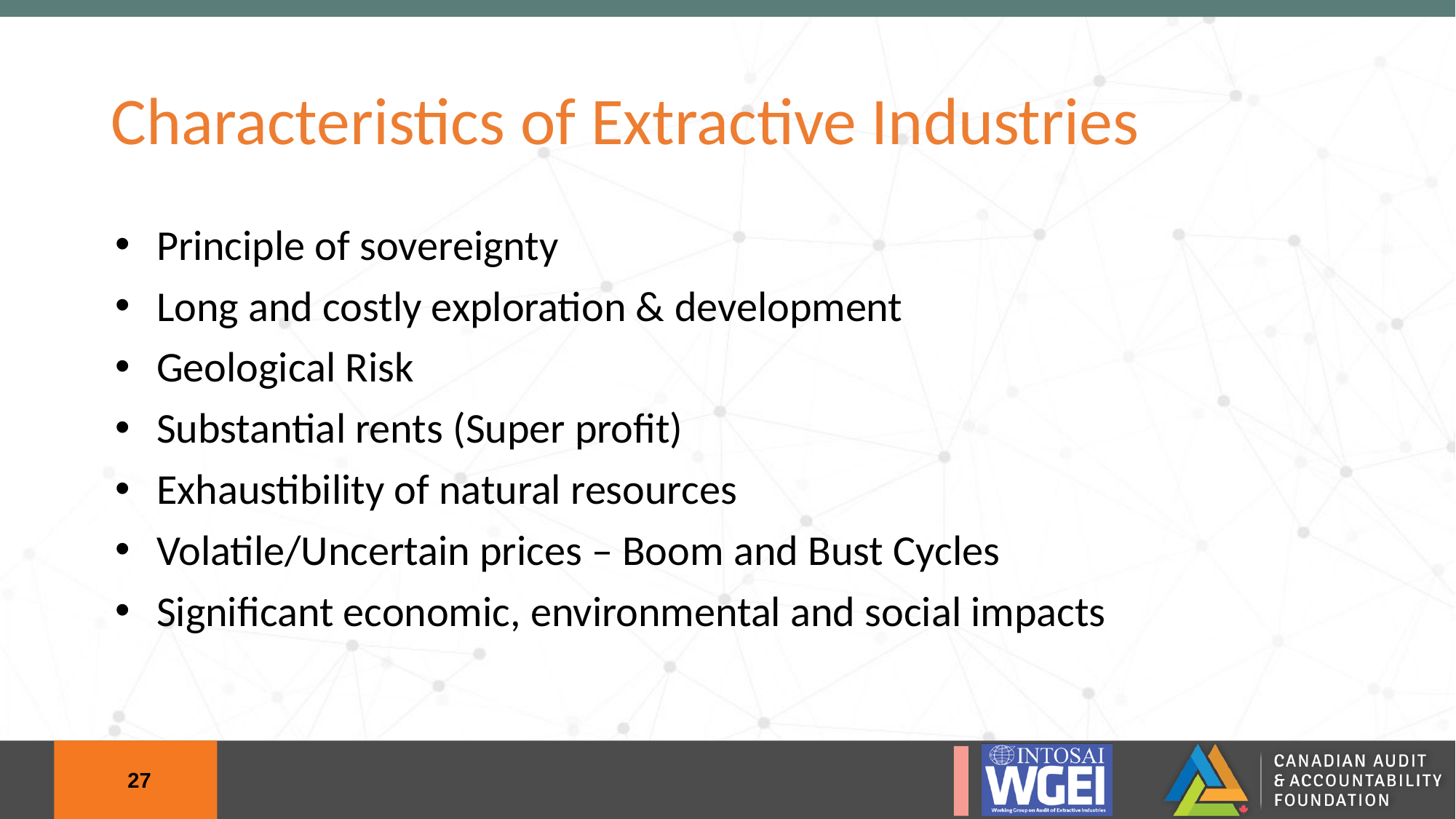

# Characteristics of Extractive Industries
Principle of sovereignty
Long and costly exploration & development
Geological Risk
Substantial rents (Super profit)
Exhaustibility of natural resources
Volatile/Uncertain prices – Boom and Bust Cycles
Significant economic, environmental and social impacts